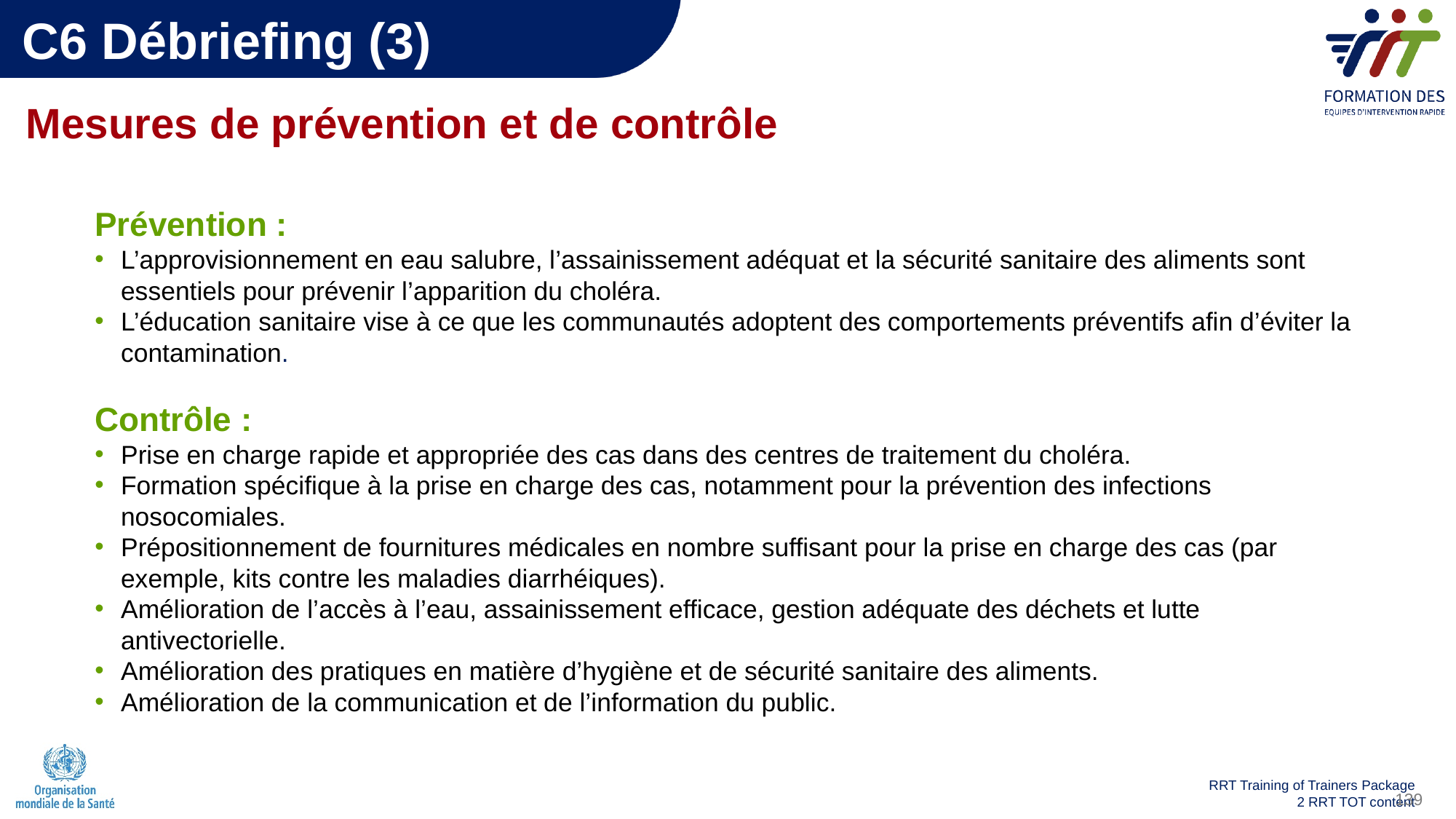

C6 Débriefing (3)
Mesures de prévention et de contrôle
Prévention :
L’approvisionnement en eau salubre, l’assainissement adéquat et la sécurité sanitaire des aliments sont essentiels pour prévenir l’apparition du choléra.
L’éducation sanitaire vise à ce que les communautés adoptent des comportements préventifs afin d’éviter la contamination.

Contrôle :
Prise en charge rapide et appropriée des cas dans des centres de traitement du choléra.
Formation spécifique à la prise en charge des cas, notamment pour la prévention des infections nosocomiales.
Prépositionnement de fournitures médicales en nombre suffisant pour la prise en charge des cas (par exemple, kits contre les maladies diarrhéiques).
Amélioration de l’accès à l’eau, assainissement efficace, gestion adéquate des déchets et lutte antivectorielle.
Amélioration des pratiques en matière d’hygiène et de sécurité sanitaire des aliments.
Amélioration de la communication et de l’information du public.